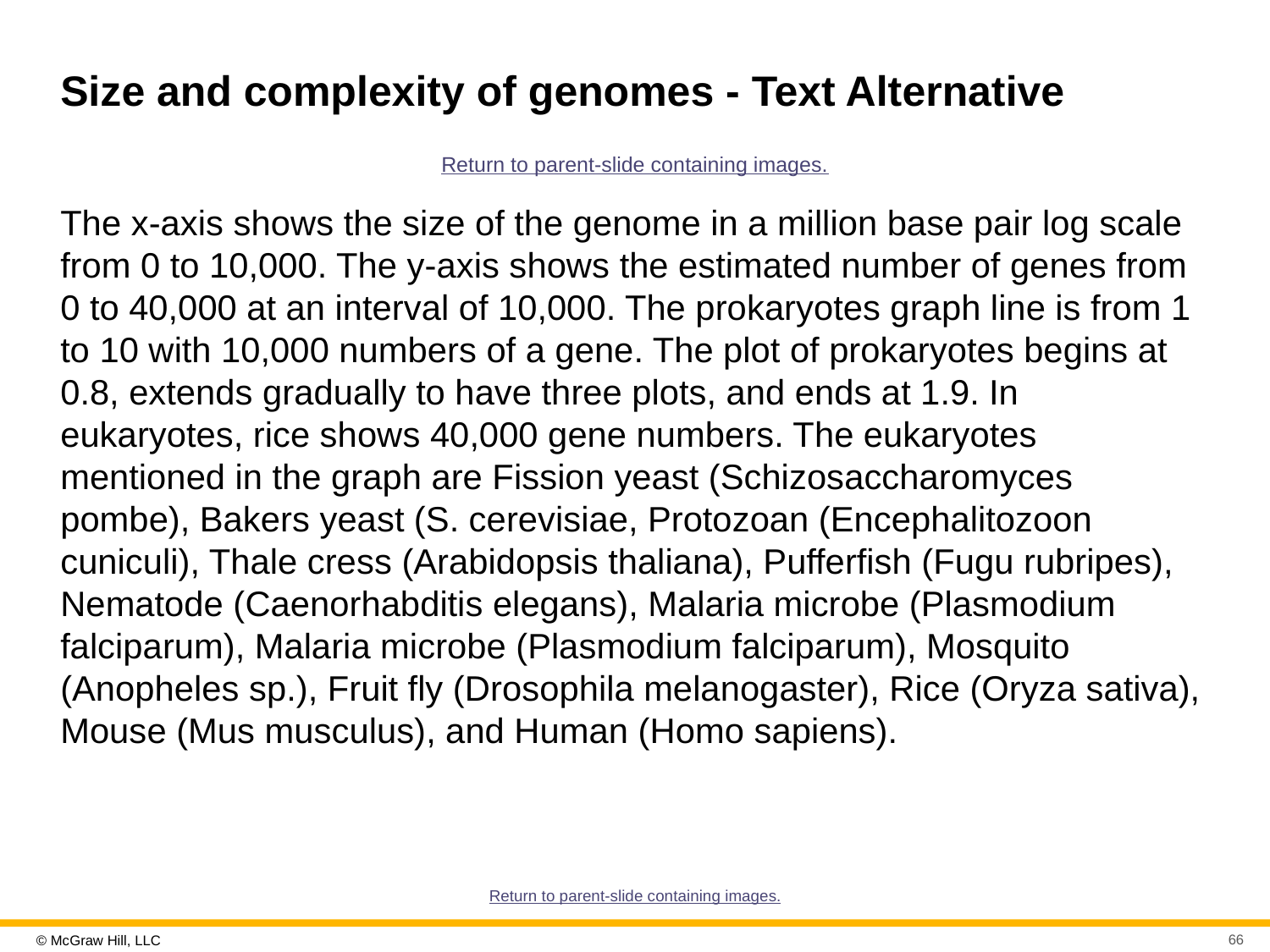

# Size and complexity of genomes - Text Alternative
Return to parent-slide containing images.
The x-axis shows the size of the genome in a million base pair log scale from 0 to 10,000. The y-axis shows the estimated number of genes from 0 to 40,000 at an interval of 10,000. The prokaryotes graph line is from 1 to 10 with 10,000 numbers of a gene. The plot of prokaryotes begins at 0.8, extends gradually to have three plots, and ends at 1.9. In eukaryotes, rice shows 40,000 gene numbers. The eukaryotes mentioned in the graph are Fission yeast (Schizosaccharomyces pombe), Bakers yeast (S. cerevisiae, Protozoan (Encephalitozoon cuniculi), Thale cress (Arabidopsis thaliana), Pufferfish (Fugu rubripes), Nematode (Caenorhabditis elegans), Malaria microbe (Plasmodium falciparum), Malaria microbe (Plasmodium falciparum), Mosquito (Anopheles sp.), Fruit fly (Drosophila melanogaster), Rice (Oryza sativa), Mouse (Mus musculus), and Human (Homo sapiens).
Return to parent-slide containing images.
66